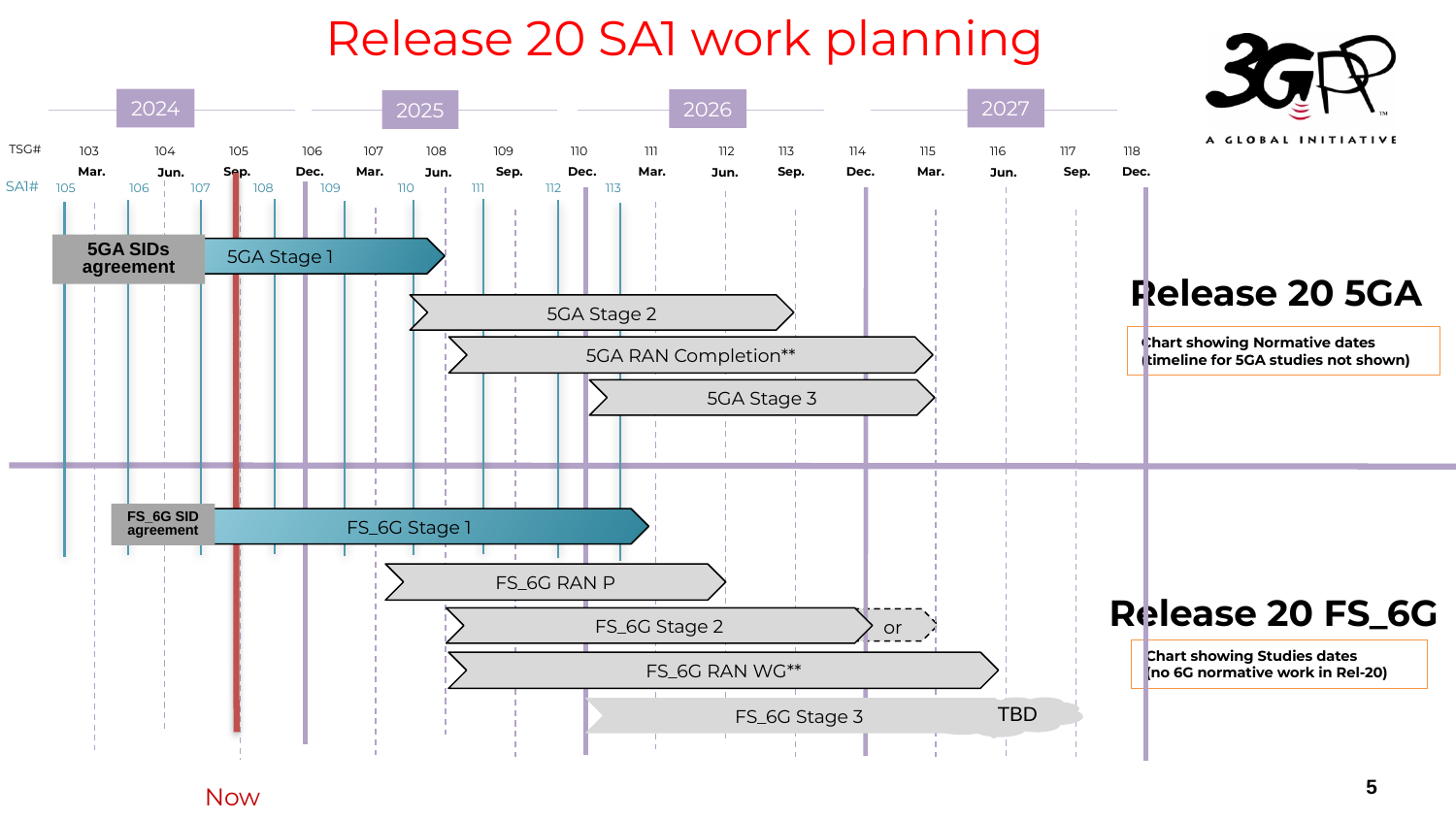

Release 20 SA1 work planning
2024
2027
2026
2025
TSG#
103
104
105
106
107
108
109
110
111
112
113
114
115
116
117
118
Mar.
Mar.
Mar.
Mar.
Sep.
Dec.
Sep.
Dec.
Sep.
Dec.
Sep.
Dec.
Jun.
Jun.
Jun.
Jun.
SA1#
105
106
107
108
109
110
111
112
113
5GA SIDs
agreement
5GA Stage 1
Release 20 5GA
5GA Stage 2
Chart showing Normative dates
(timeline for 5GA studies not shown)
5GA RAN Completion**
5GA Stage 3
FS_6G SID
agreement
FS_6G Stage 1
FS_6G RAN P
Release 20 FS_6G
FS_6G Stage 2
or
Chart showing Studies dates
(no 6G normative work in Rel-20)
FS_6G RAN WG**
TBD

FS_6G Stage 3
Now